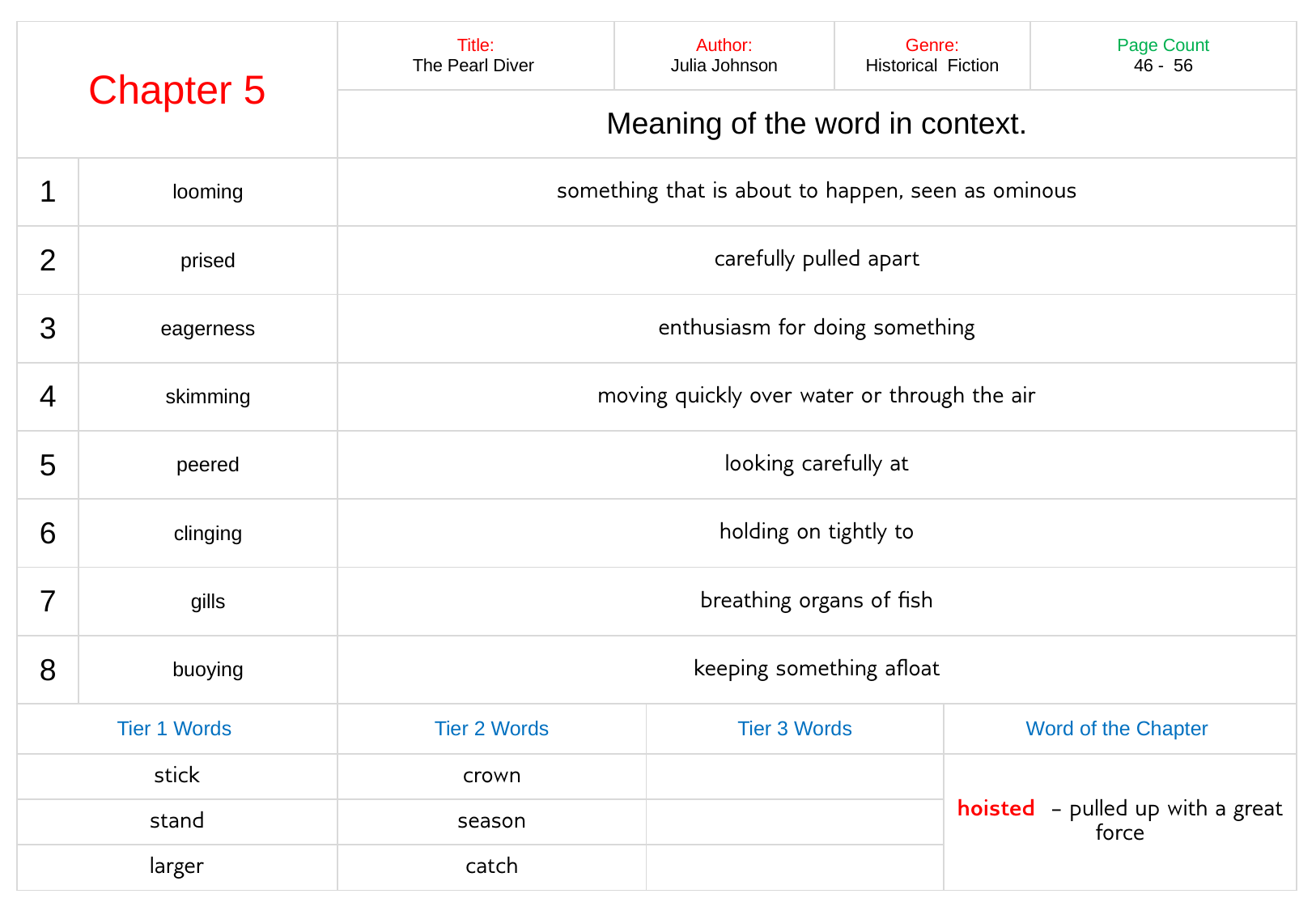

| Chapter 5 |  | Title: The Pearl Diver | Author: Julia Johnson |  | Genre: Historical Fiction | Chapter Word Count: 435 | Page Count 46 - 56 |
| --- | --- | --- | --- | --- | --- | --- | --- |
|  |  | Meaning of the word in context. |  |  |  |  |  |
| 1 | looming | something that is about to happen, seen as ominous |  |  |  |  |  |
| 2 | prised | carefully pulled apart |  |  |  |  |  |
| 3 | eagerness | enthusiasm for doing something |  |  |  |  |  |
| 4 | skimming | moving quickly over water or through the air |  |  |  |  |  |
| 5 | peered | looking carefully at |  |  |  |  |  |
| 6 | clinging | holding on tightly to |  |  |  |  |  |
| 7 | gills | breathing organs of fish |  |  |  |  |  |
| 8 | buoying | keeping something afloat |  |  |  |  |  |
| Tier 1 Words |  | Tier 2 Words |  | Tier 3 Words |  | Word of the Chapter |  |
| stick |  | crown |  |  |  | hoisted – pulled up with a great force |  |
| stand |  | season |  |  |  |  |  |
| larger |  | catch |  |  |  |  |  |